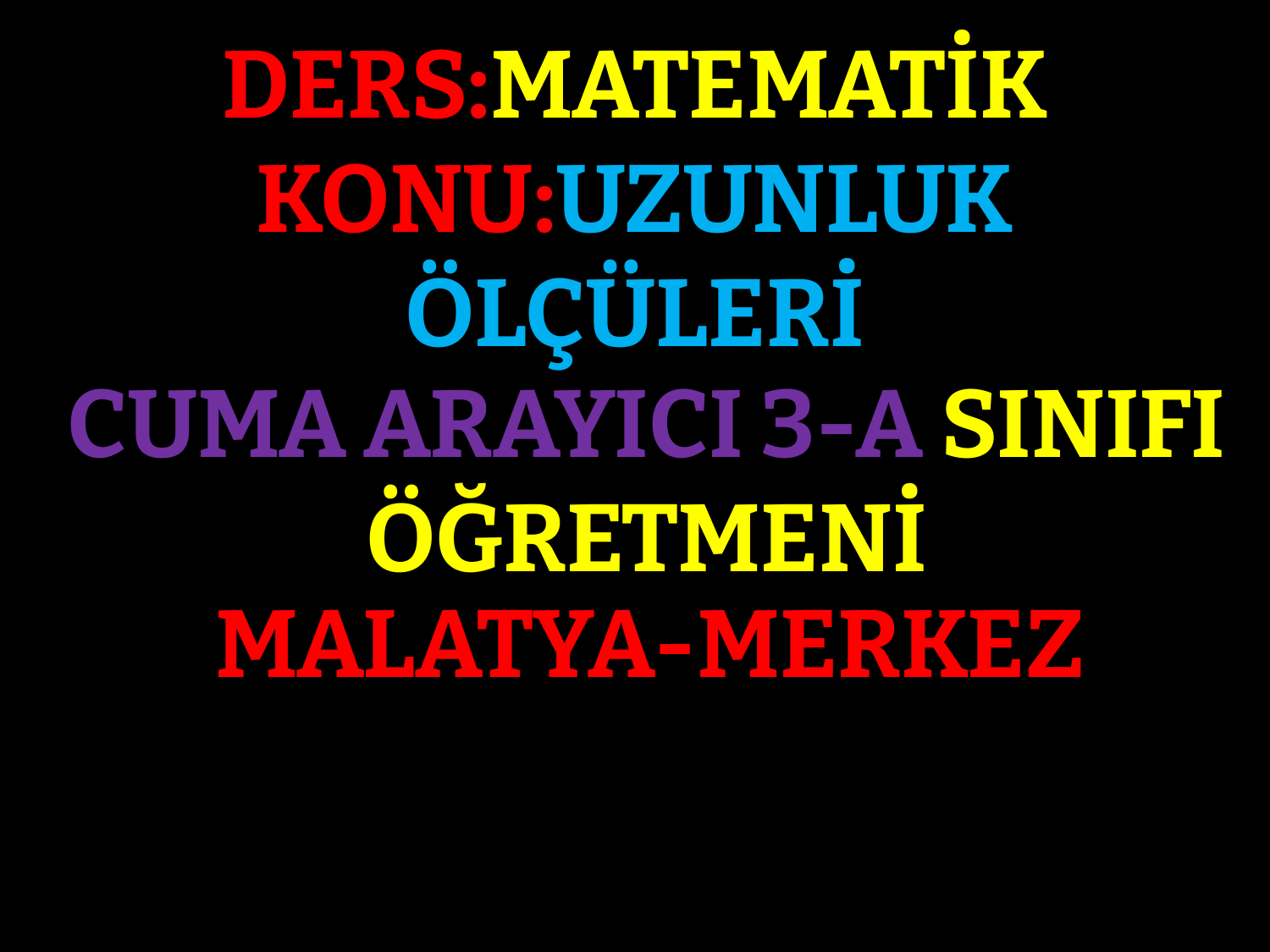

DERS:MATEMATİK
KONU:UZUNLUK ÖLÇÜLERİ
#
CUMA ARAYICI 3-A SINIFI ÖĞRETMENİ
MALATYA-MERKEZ